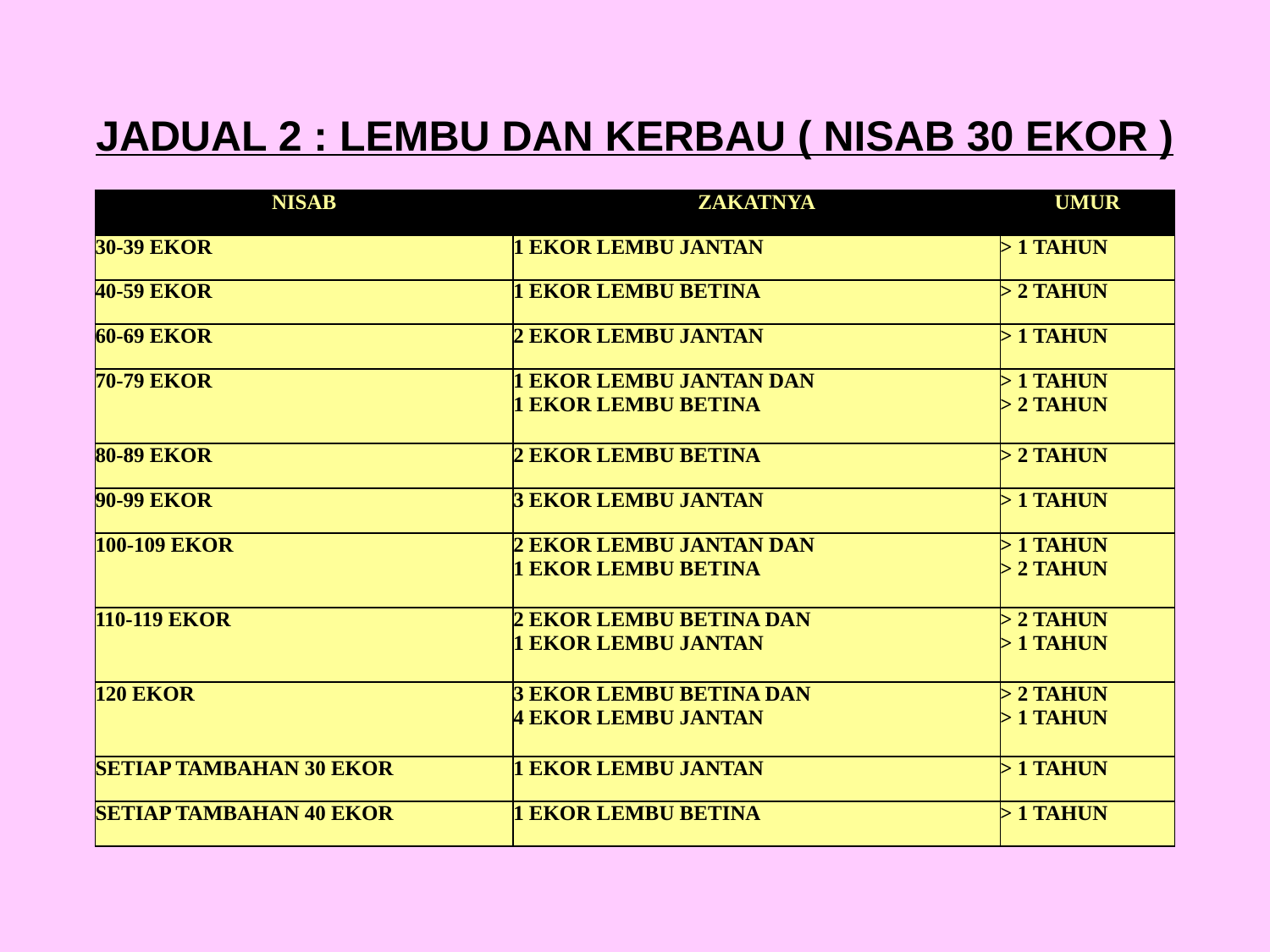

JADUAL 2 : LEMBU DAN KERBAU ( NISAB 30 EKOR )
| NISAB | ZAKATNYA | UMUR |
| --- | --- | --- |
| 30-39 EKOR | 1 EKOR LEMBU JANTAN | > 1 TAHUN |
| 40-59 EKOR | 1 EKOR LEMBU BETINA | > 2 TAHUN |
| 60-69 EKOR | 2 EKOR LEMBU JANTAN | > 1 TAHUN |
| 70-79 EKOR | 1 EKOR LEMBU JANTAN DAN 1 EKOR LEMBU BETINA | > 1 TAHUN > 2 TAHUN |
| 80-89 EKOR | 2 EKOR LEMBU BETINA | > 2 TAHUN |
| 90-99 EKOR | 3 EKOR LEMBU JANTAN | > 1 TAHUN |
| 100-109 EKOR | 2 EKOR LEMBU JANTAN DAN 1 EKOR LEMBU BETINA | > 1 TAHUN > 2 TAHUN |
| 110-119 EKOR | 2 EKOR LEMBU BETINA DAN 1 EKOR LEMBU JANTAN | > 2 TAHUN > 1 TAHUN |
| 120 EKOR | 3 EKOR LEMBU BETINA DAN 4 EKOR LEMBU JANTAN | > 2 TAHUN > 1 TAHUN |
| SETIAP TAMBAHAN 30 EKOR | 1 EKOR LEMBU JANTAN | > 1 TAHUN |
| SETIAP TAMBAHAN 40 EKOR | 1 EKOR LEMBU BETINA | > 1 TAHUN |